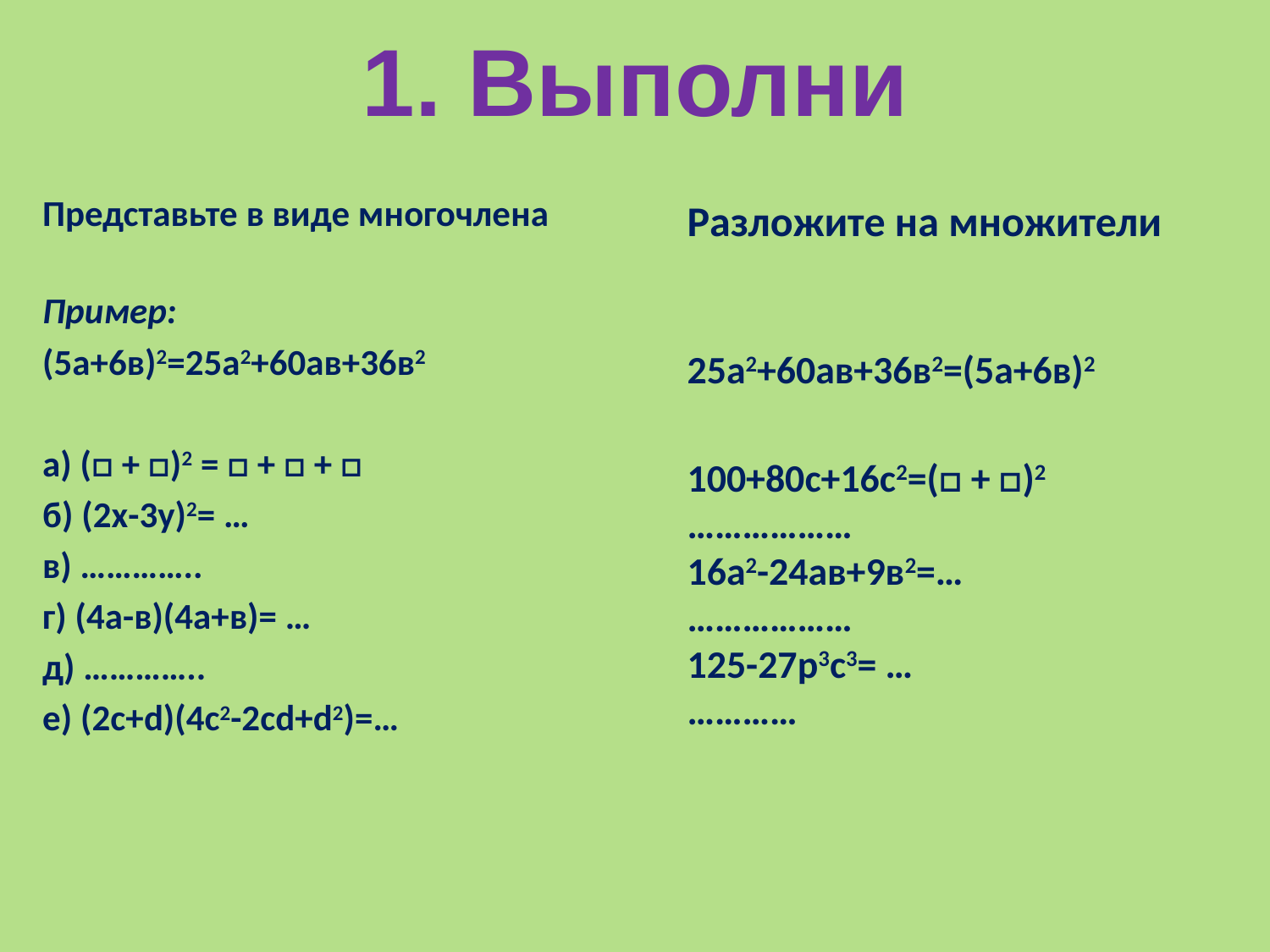

# 1. Выполни
Представьте в виде многочлена

Пример:
(5а+6в)2=25а2+60ав+36в2

а) (□ + □)2 = □ + □ + □
б) (2х-3у)2= …
в) …………..
г) (4а-в)(4а+в)= …
д) …………..
е) (2с+d)(4с2-2сd+d2)=…

Разложите на множители

25а2+60ав+36в2=(5а+6в)2

100+80с+16с2=(□ + □)2
………………
16а2-24ав+9в2=…
………………
125-27p3c3= …
…………